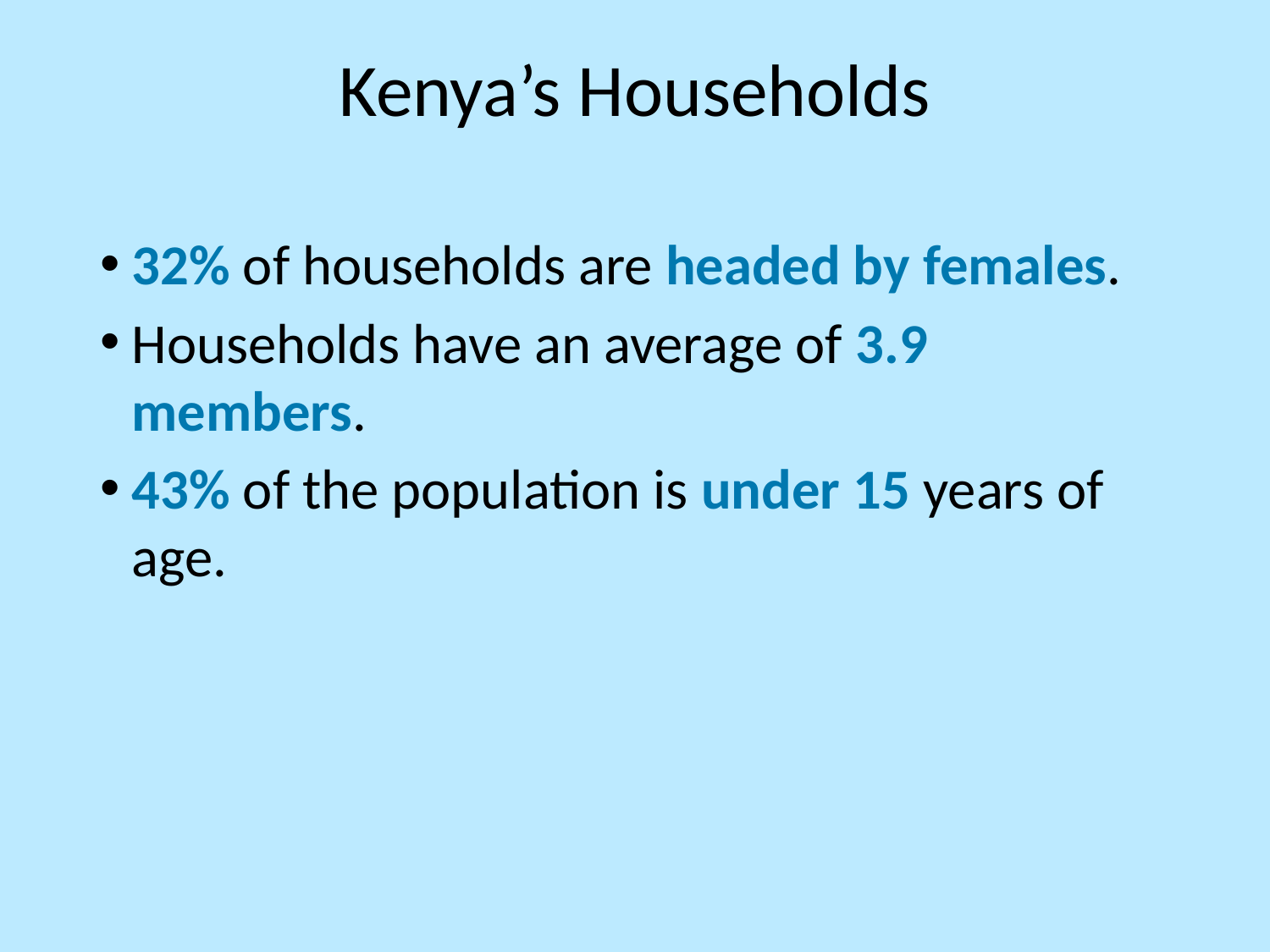

# Kenya’s Households
32% of households are headed by females.
Households have an average of 3.9 members.
43% of the population is under 15 years of age.